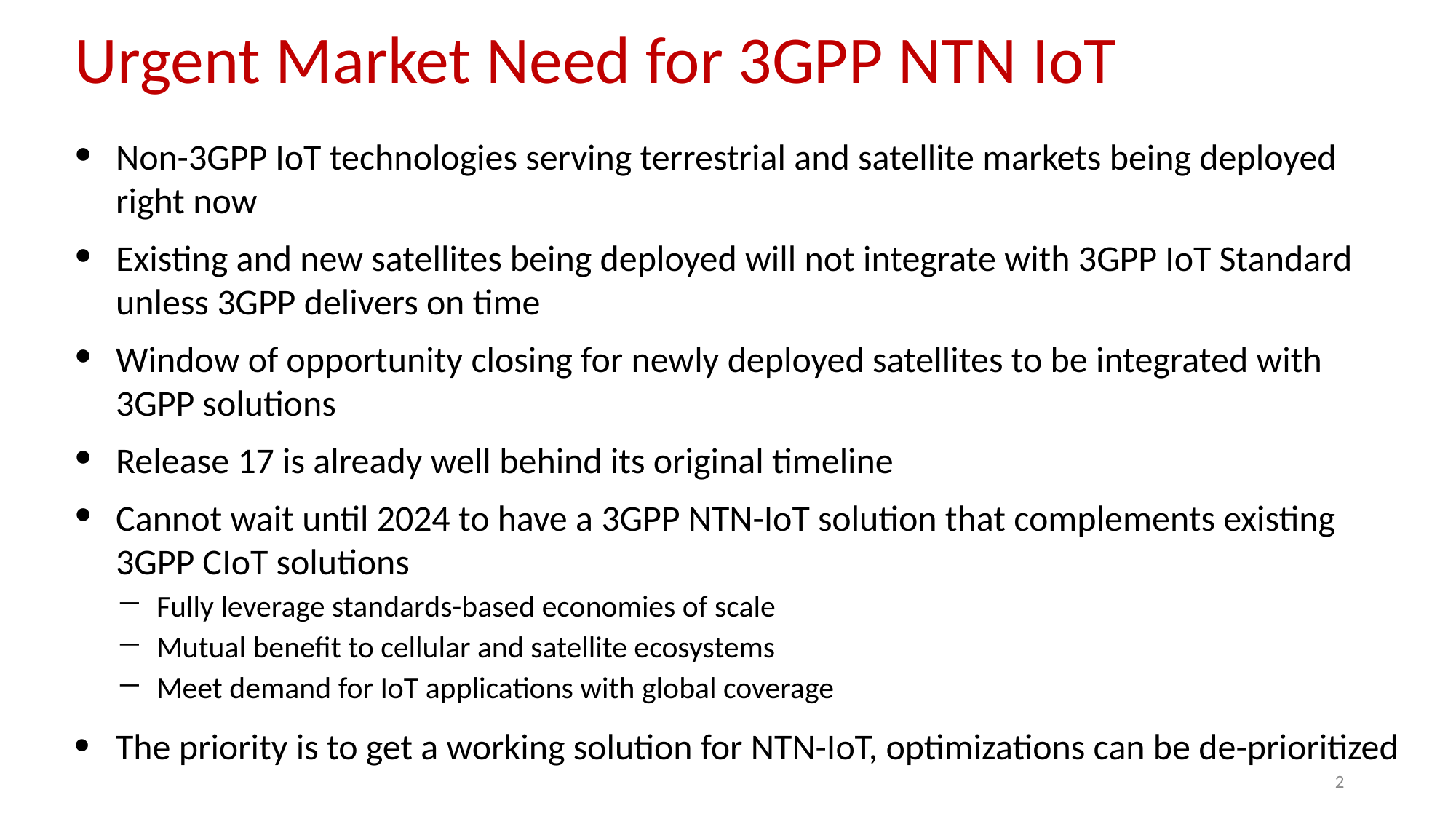

# Urgent Market Need for 3GPP NTN IoT
Non-3GPP IoT technologies serving terrestrial and satellite markets being deployed right now
Existing and new satellites being deployed will not integrate with 3GPP IoT Standard unless 3GPP delivers on time
Window of opportunity closing for newly deployed satellites to be integrated with 3GPP solutions
Release 17 is already well behind its original timeline
Cannot wait until 2024 to have a 3GPP NTN-IoT solution that complements existing 3GPP CIoT solutions
Fully leverage standards-based economies of scale
Mutual benefit to cellular and satellite ecosystems
Meet demand for IoT applications with global coverage
The priority is to get a working solution for NTN-IoT, optimizations can be de-prioritized

2